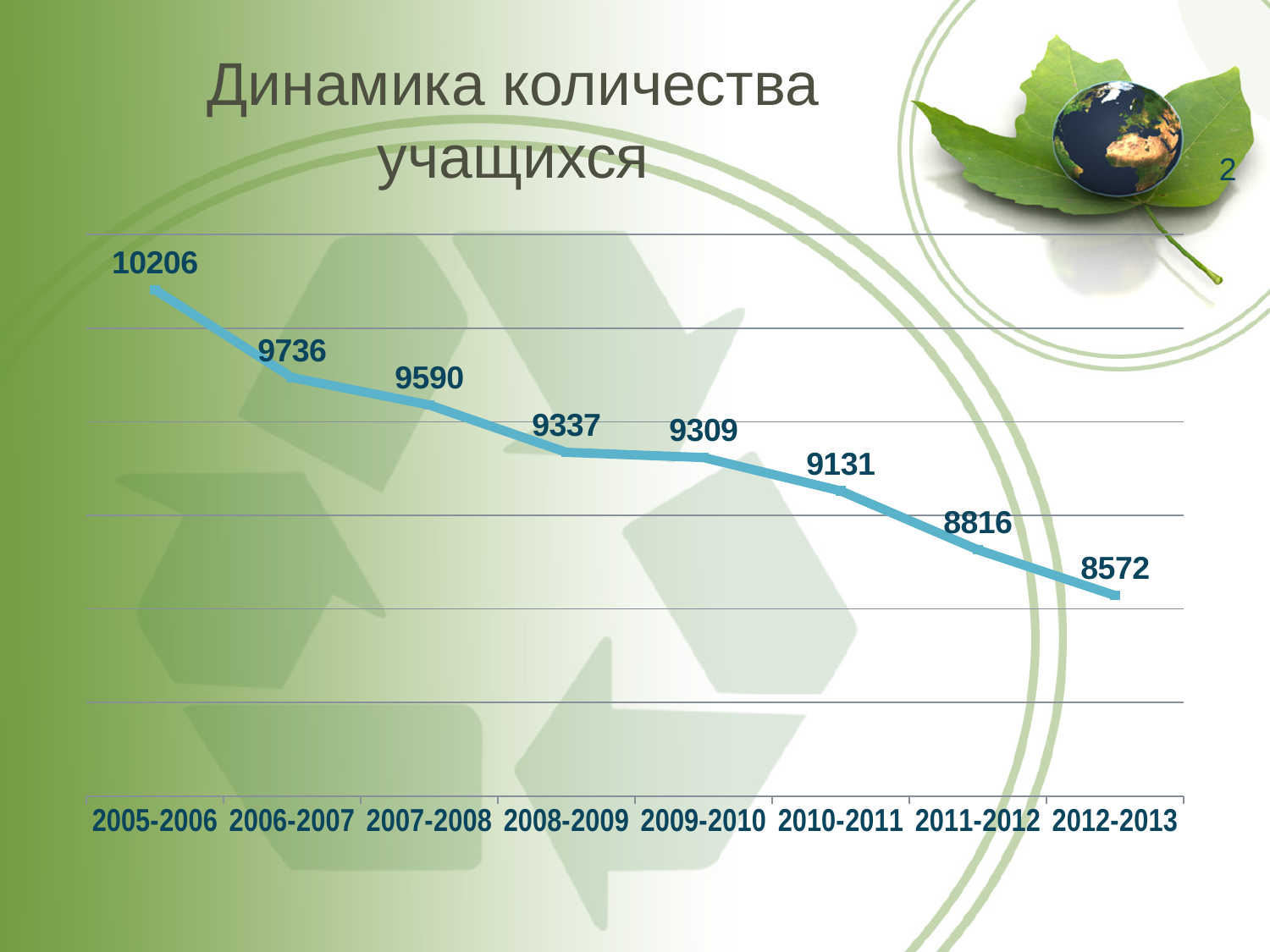

# Динамика количества учащихся
2

### Chart

| Category | Ряд 1 |
|---|---|
| 2005-2006 | 10206.0 |
| 2006-2007 | 9736.0 |
| 2007-2008 | 9590.0 |
| 2008-2009 | 9337.0 |
| 2009-2010 | 9309.0 |
| 2010-2011 | 9131.0 |
| 2011-2012 | 8816.0 |
| 2012-2013 | 8572.0 |